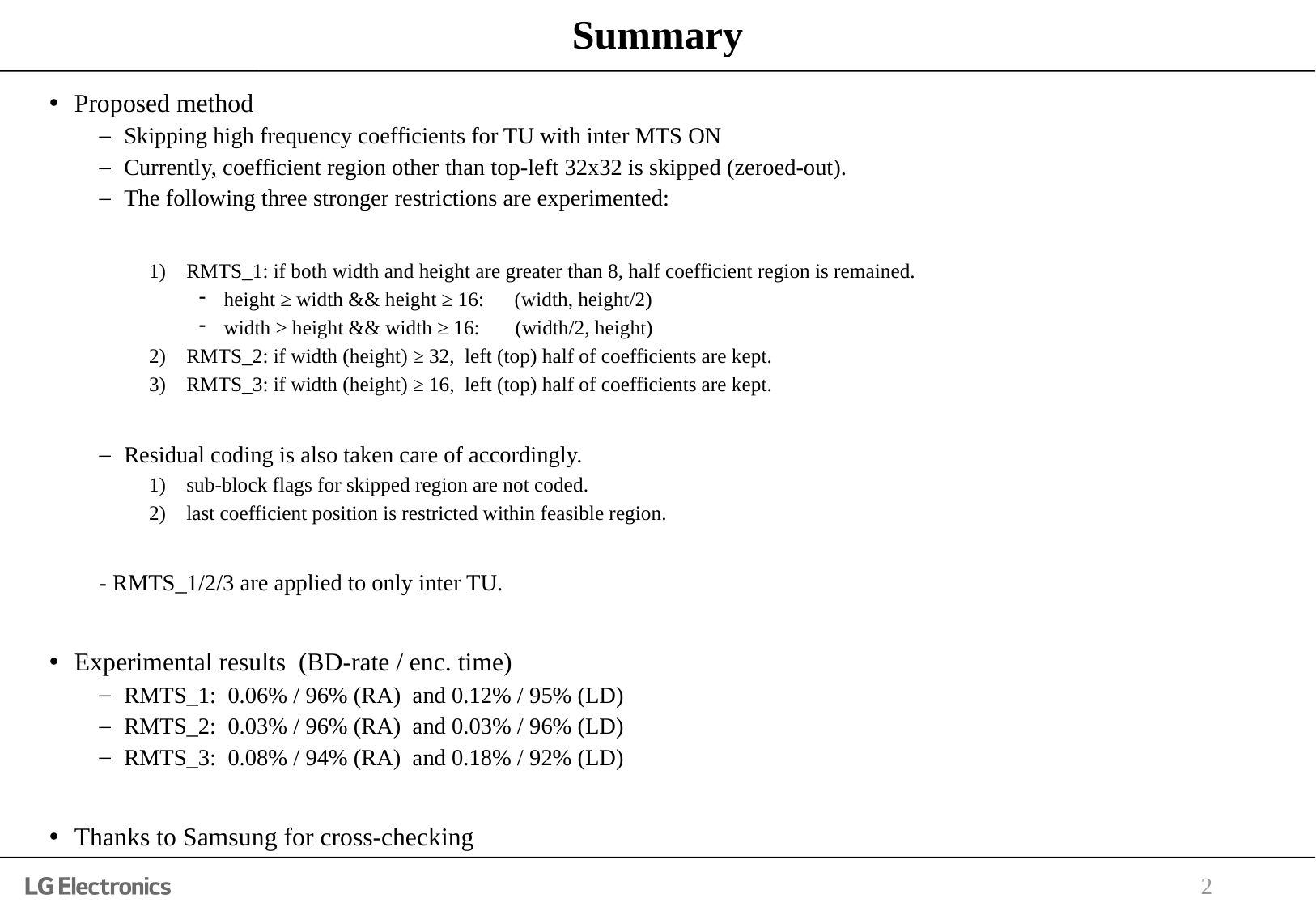

# Summary
Proposed method
Skipping high frequency coefficients for TU with inter MTS ON
Currently, coefficient region other than top-left 32x32 is skipped (zeroed-out).
The following three stronger restrictions are experimented:

RMTS_1: if both width and height are greater than 8, half coefficient region is remained.
height ≥ width && height ≥ 16:      (width, height/2)
width > height && width ≥ 16:       (width/2, height)
RMTS_2: if width (height) ≥ 32,  left (top) half of coefficients are kept.
RMTS_3: if width (height) ≥ 16,  left (top) half of coefficients are kept.

Residual coding is also taken care of accordingly.
sub-block flags for skipped region are not coded.
last coefficient position is restricted within feasible region.

- RMTS_1/2/3 are applied to only inter TU.

Experimental results  (BD-rate / enc. time)
RMTS_1:  0.06% / 96% (RA)  and 0.12% / 95% (LD)
RMTS_2:  0.03% / 96% (RA)  and 0.03% / 96% (LD)
RMTS_3:  0.08% / 94% (RA)  and 0.18% / 92% (LD)

Thanks to Samsung for cross-checking
2